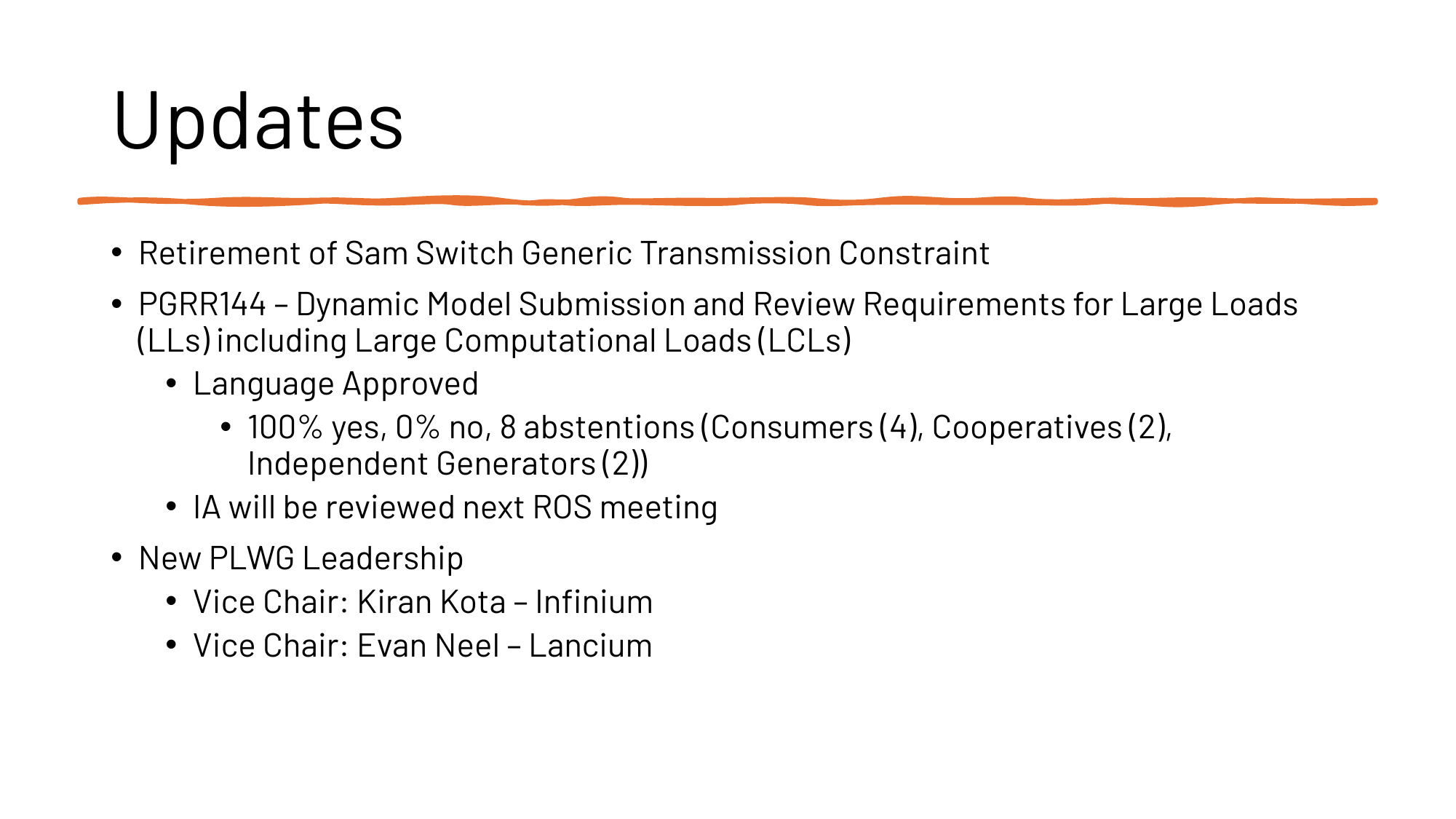

# Updates

Retirement of Sam Switch Generic Transmission Constraint
PGRR144 – Dynamic Model Submission and Review Requirements for Large Loads (LLs) including Large Computational Loads (LCLs)
Language Approved
100% yes, 0% no, 8 abstentions (Consumers (4), Cooperatives (2), Independent Generators (2))
IA will be reviewed next ROS meeting
New PLWG Leadership
Vice Chair: Kiran Kota – Infinium
Vice Chair: Evan Neel – Lancium